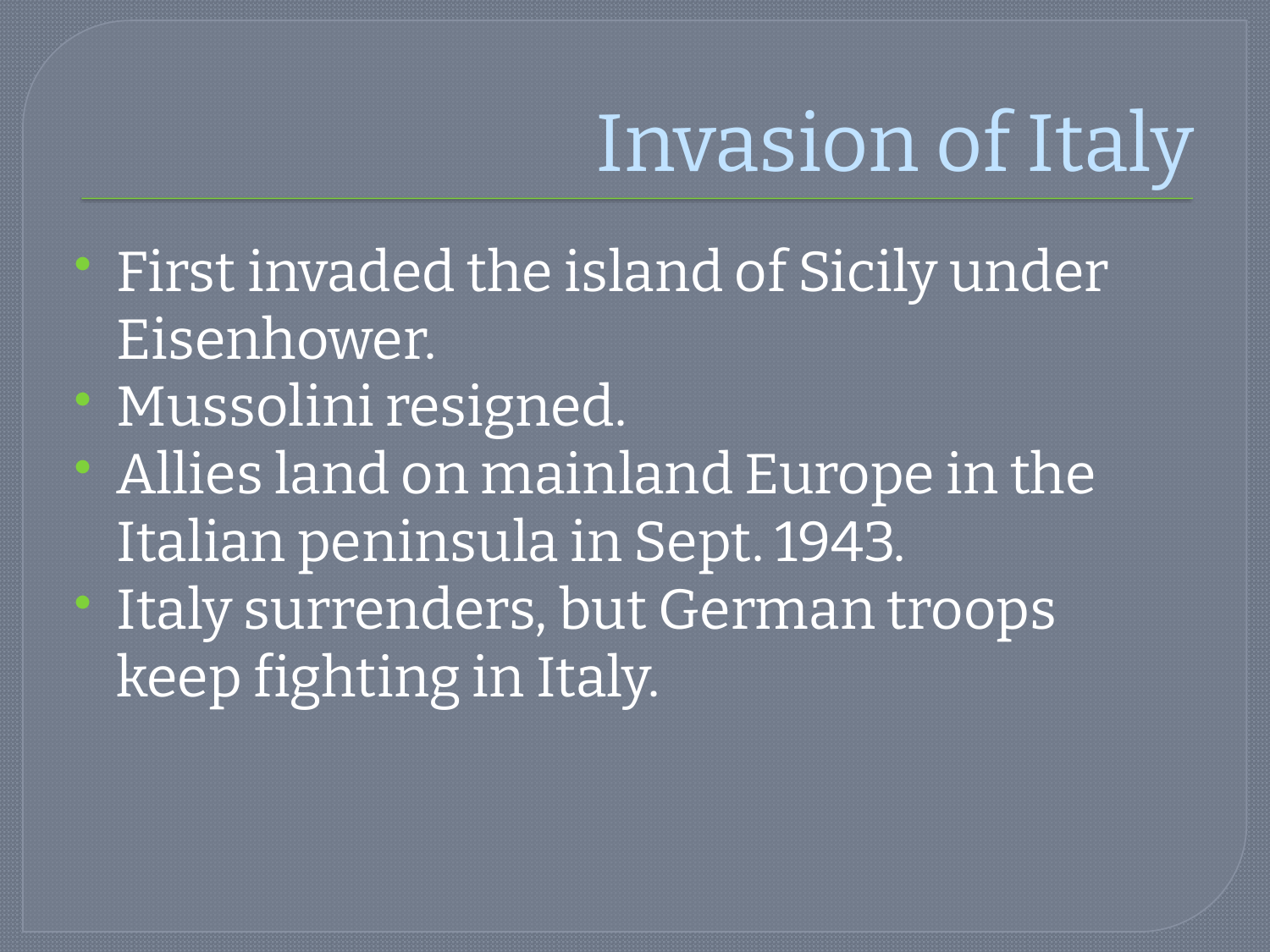

# Invasion of Italy
First invaded the island of Sicily under Eisenhower.
Mussolini resigned.
Allies land on mainland Europe in the Italian peninsula in Sept. 1943.
Italy surrenders, but German troops keep fighting in Italy.